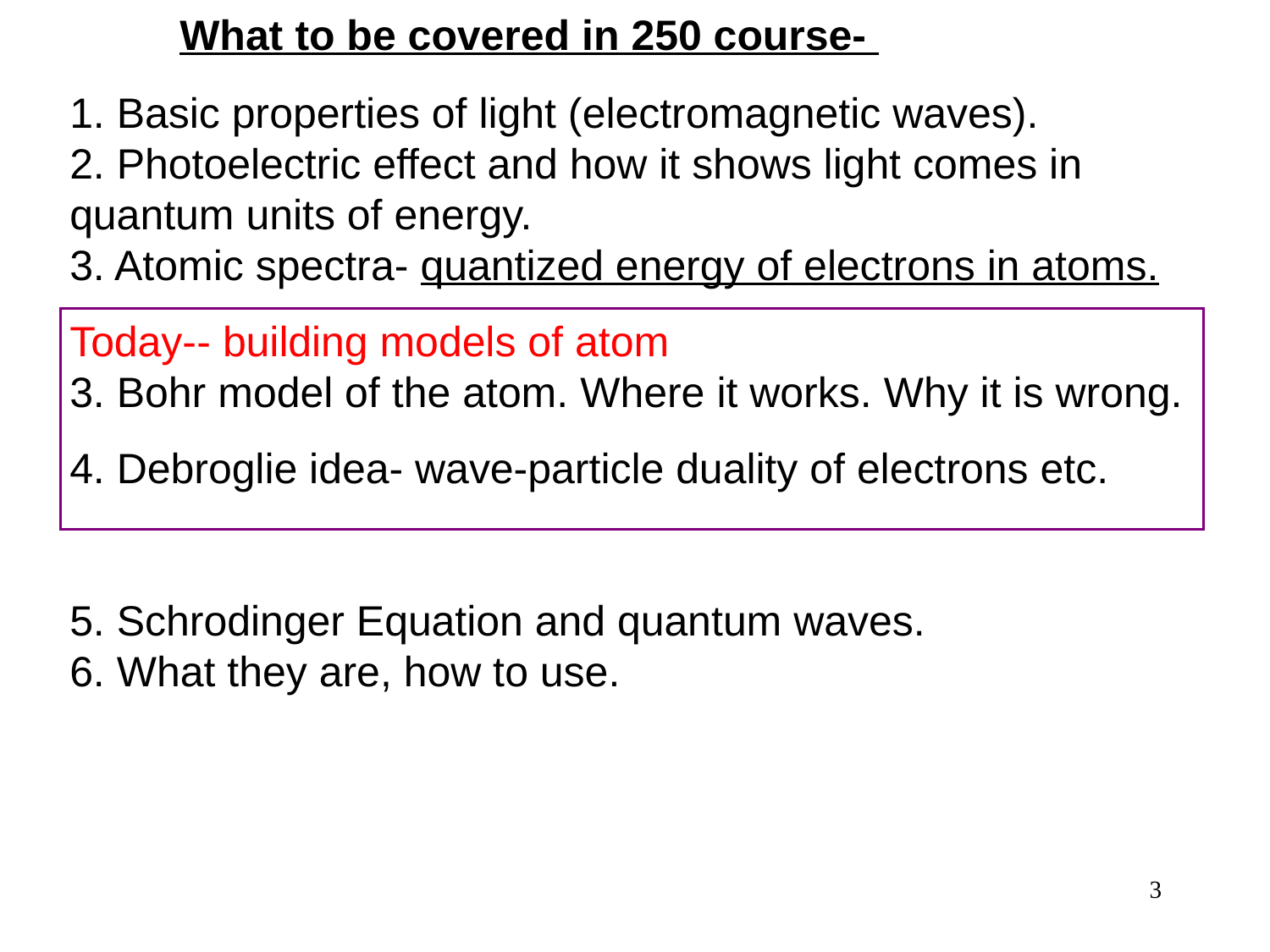

What to be covered in 250 course-
1. Basic properties of light (electromagnetic waves).
2. Photoelectric effect and how it shows light comes in quantum units of energy.
3. Atomic spectra- quantized energy of electrons in atoms.

Today-- building models of atom
3. Bohr model of the atom. Where it works. Why it is wrong.

4. Debroglie idea- wave-particle duality of electrons etc.

5. Schrodinger Equation and quantum waves.
6. What they are, how to use.

3